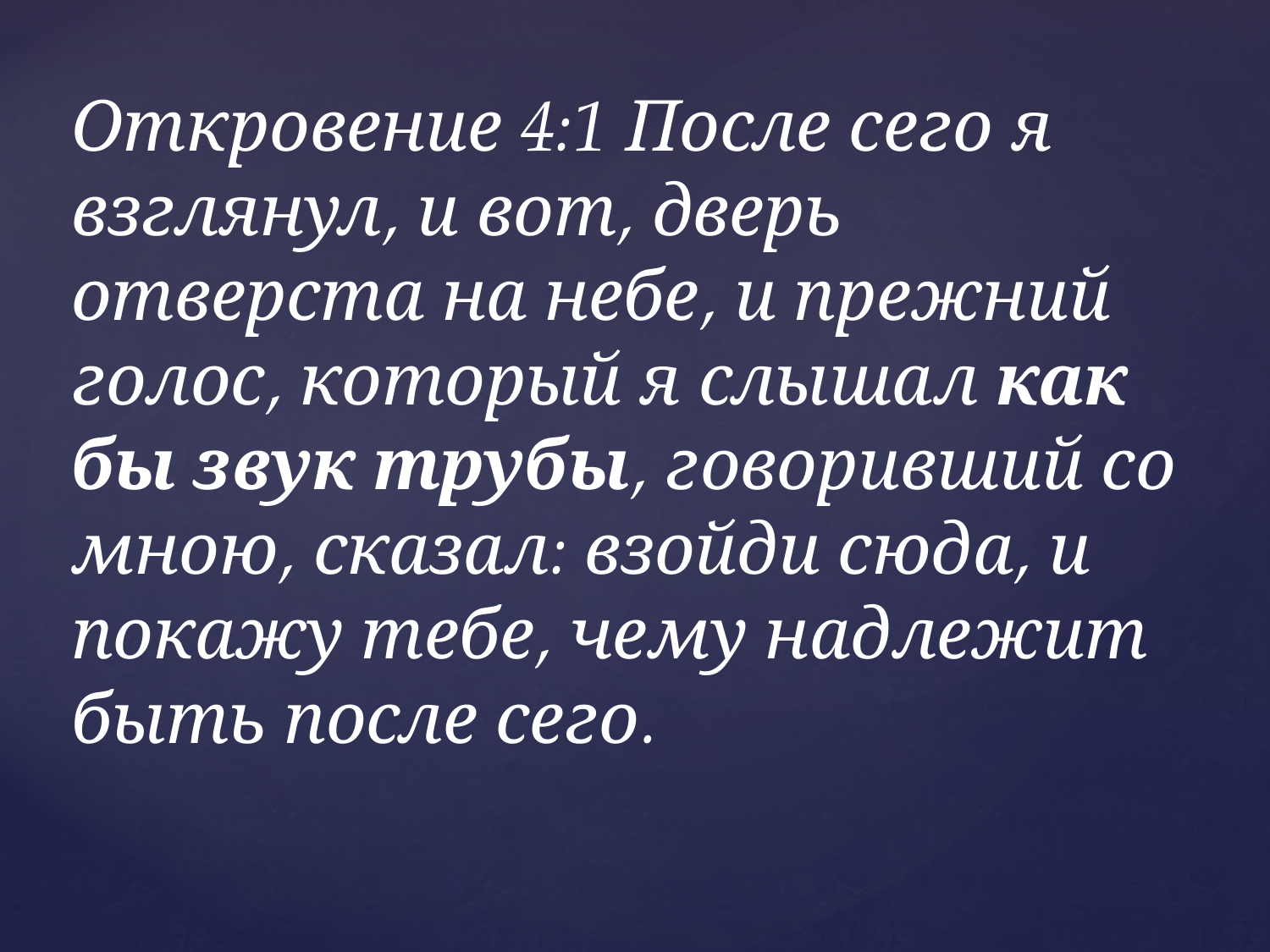

Откровение 4:1 После сего я взглянул, и вот, дверь отверста на небе, и прежний голос, который я слышал как бы звук трубы, говоривший со мною, сказал: взойди сюда, и покажу тебе, чему надлежит быть после сего.